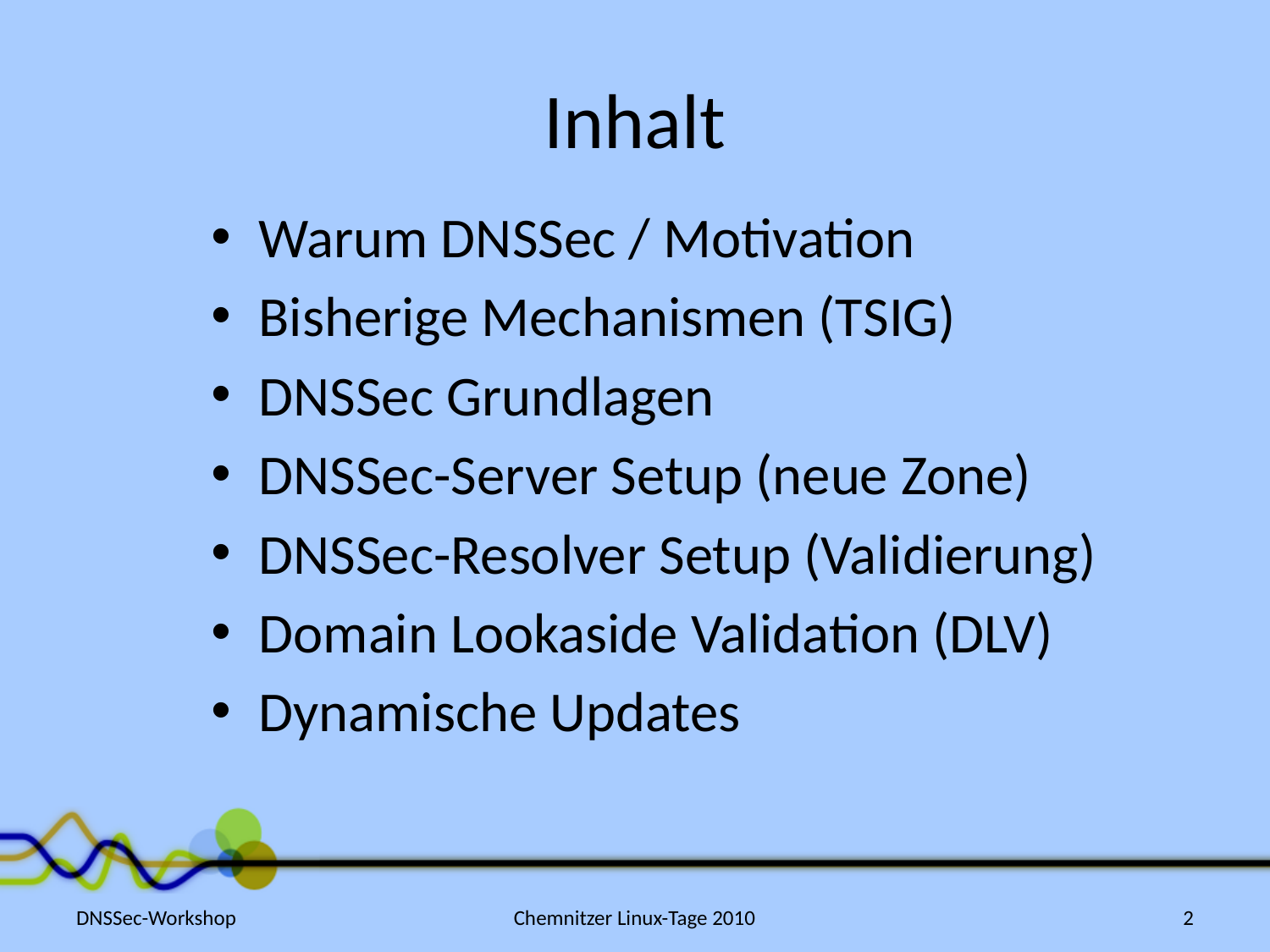

# Inhalt
Warum DNSSec / Motivation
Bisherige Mechanismen (TSIG)
DNSSec Grundlagen
DNSSec-Server Setup (neue Zone)
DNSSec-Resolver Setup (Validierung)
Domain Lookaside Validation (DLV)
Dynamische Updates
DNSSec-Workshop
Chemnitzer Linux-Tage 2010
2